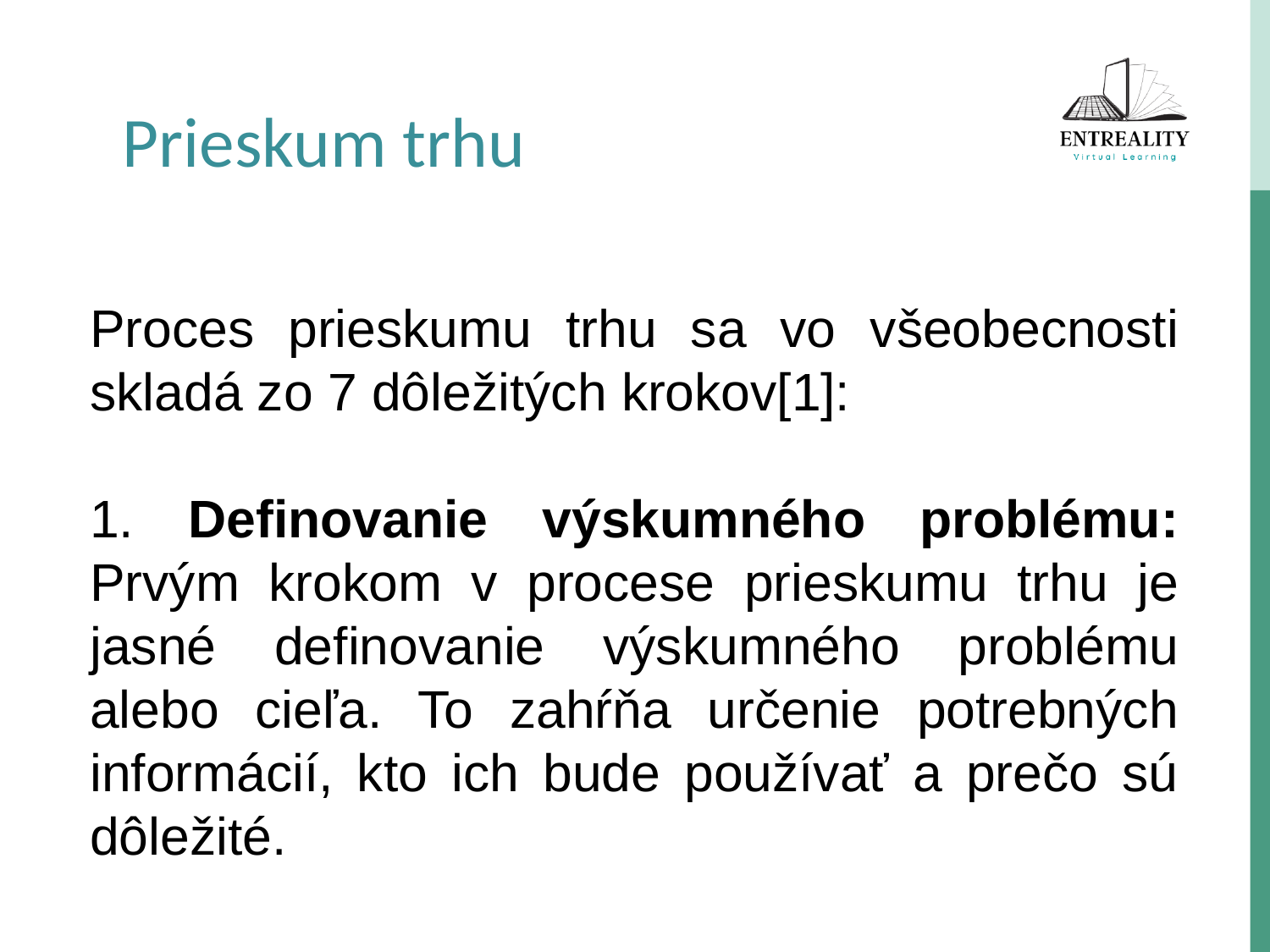

Prieskum trhu
Proces prieskumu trhu sa vo všeobecnosti skladá zo 7 dôležitých krokov[1]:

1. Definovanie výskumného problému: Prvým krokom v procese prieskumu trhu je jasné definovanie výskumného problému alebo cieľa. To zahŕňa určenie potrebných informácií, kto ich bude používať a prečo sú dôležité.